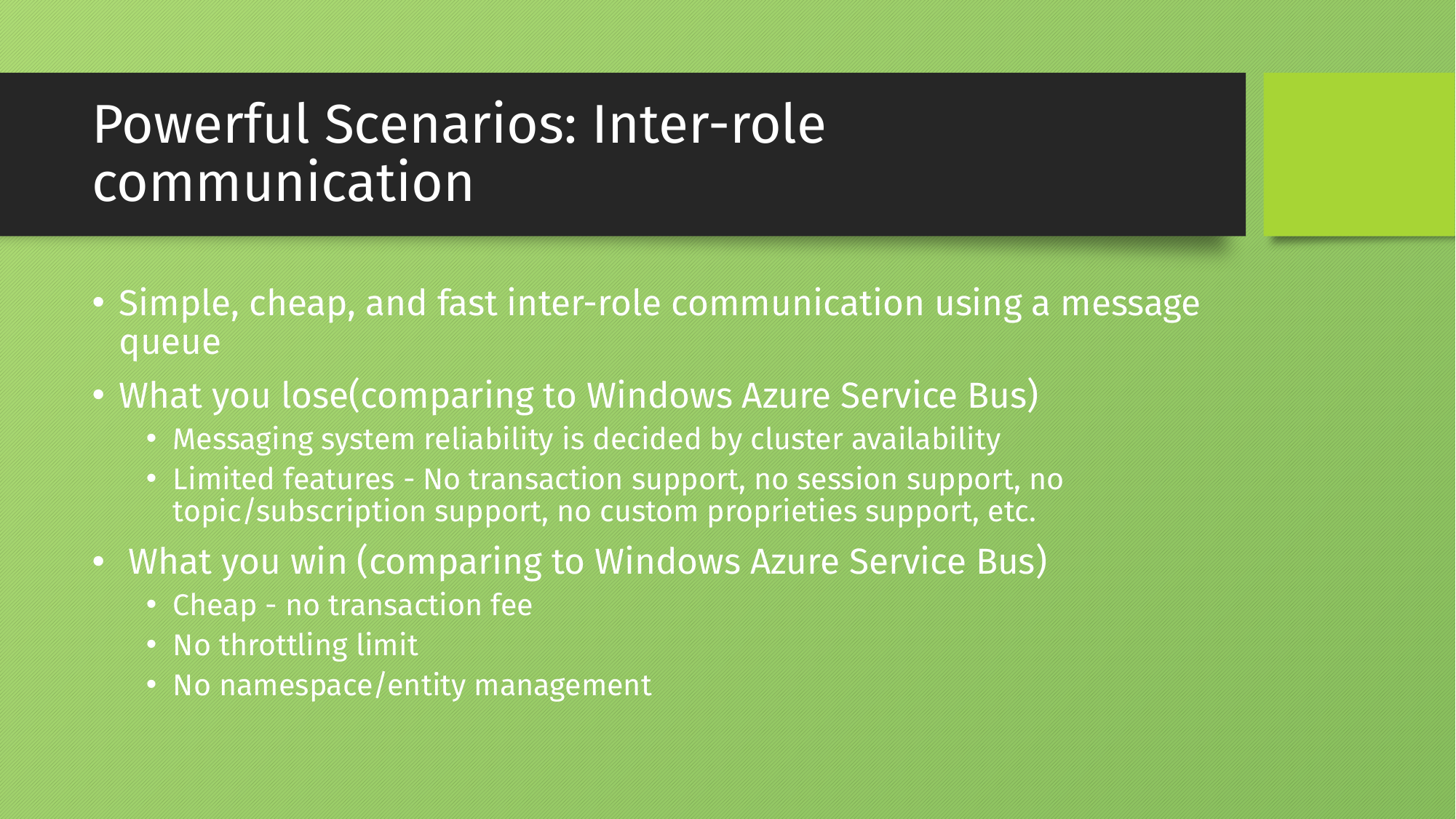

# Powerful Scenarios: Inter-role communication
Simple, cheap, and fast inter-role communication using a message queue
What you lose(comparing to Windows Azure Service Bus)
Messaging system reliability is decided by cluster availability
Limited features - No transaction support, no session support, no topic/subscription support, no custom proprieties support, etc.
 What you win (comparing to Windows Azure Service Bus)
Cheap - no transaction fee
No throttling limit
No namespace/entity management